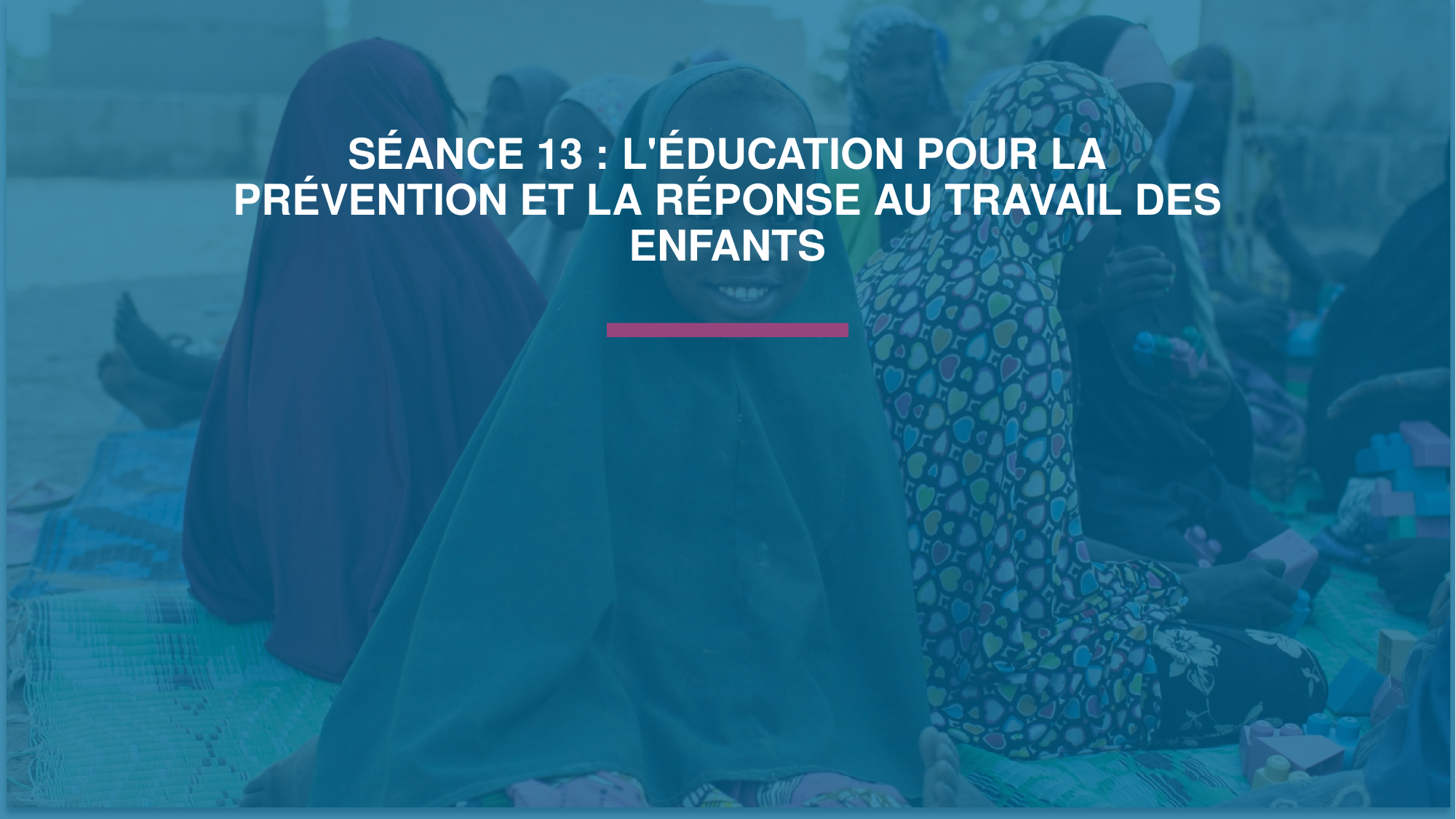

SÉANCE 13 : L'ÉDUCATION POUR LA PRÉVENTION ET LA RÉPONSE AU TRAVAIL DES ENFANTS